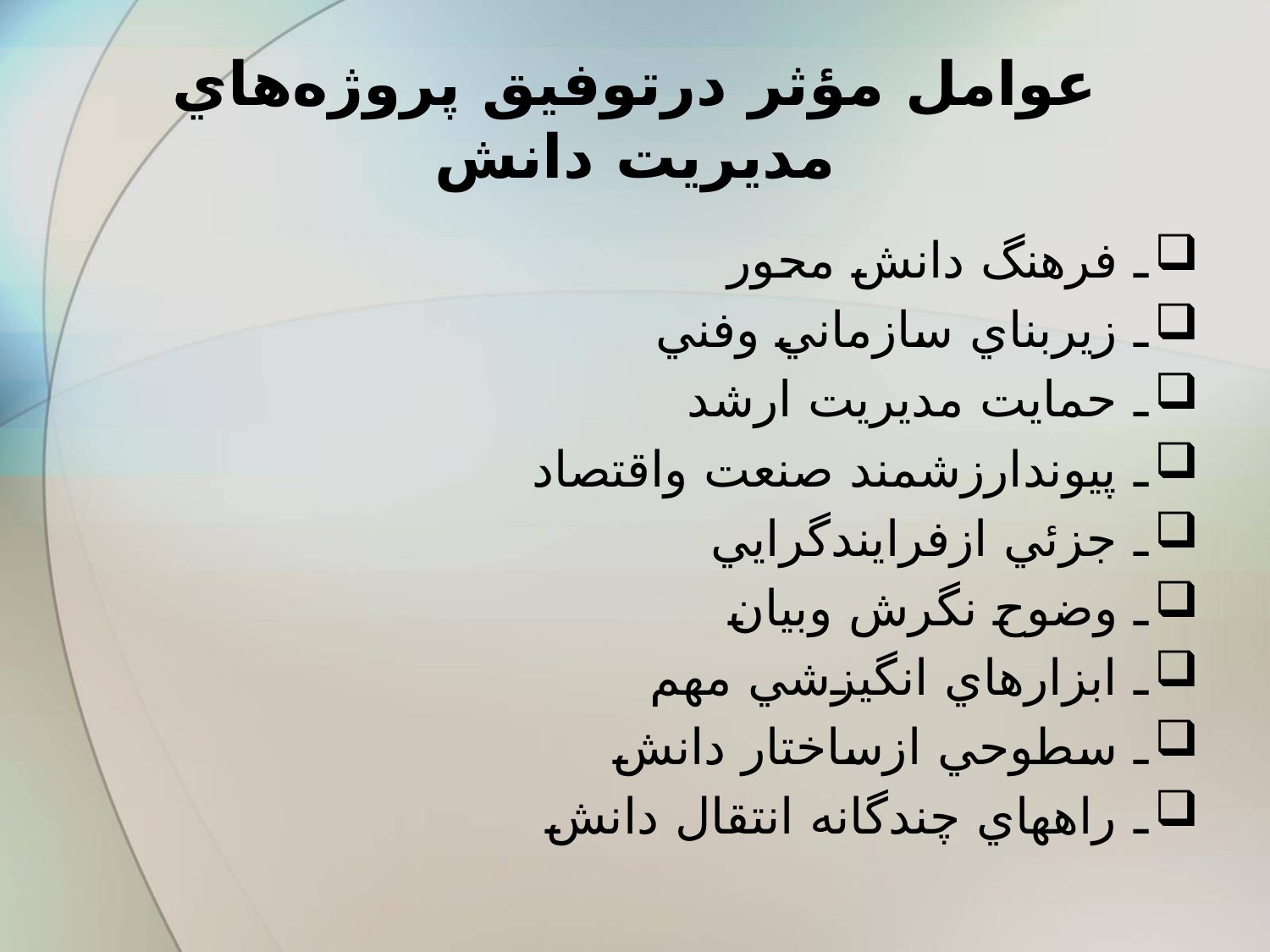

# عوامل مؤثر درتوفيق پروژه‌هاي مديريت دانش‌
ـ فرهنگ دانش محور
ـ زيربناي سازماني وفني
ـ حمايت مديريت ارشد
ـ پيوندارزشمند صنعت واقتصاد
ـ جزئي ازفرايندگرايي
ـ وضوح نگرش وبيان
ـ ابزارهاي انگيزشي مهم
ـ سطوحي ازساختار دانش
ـ راههاي چندگانه انتقال دانش